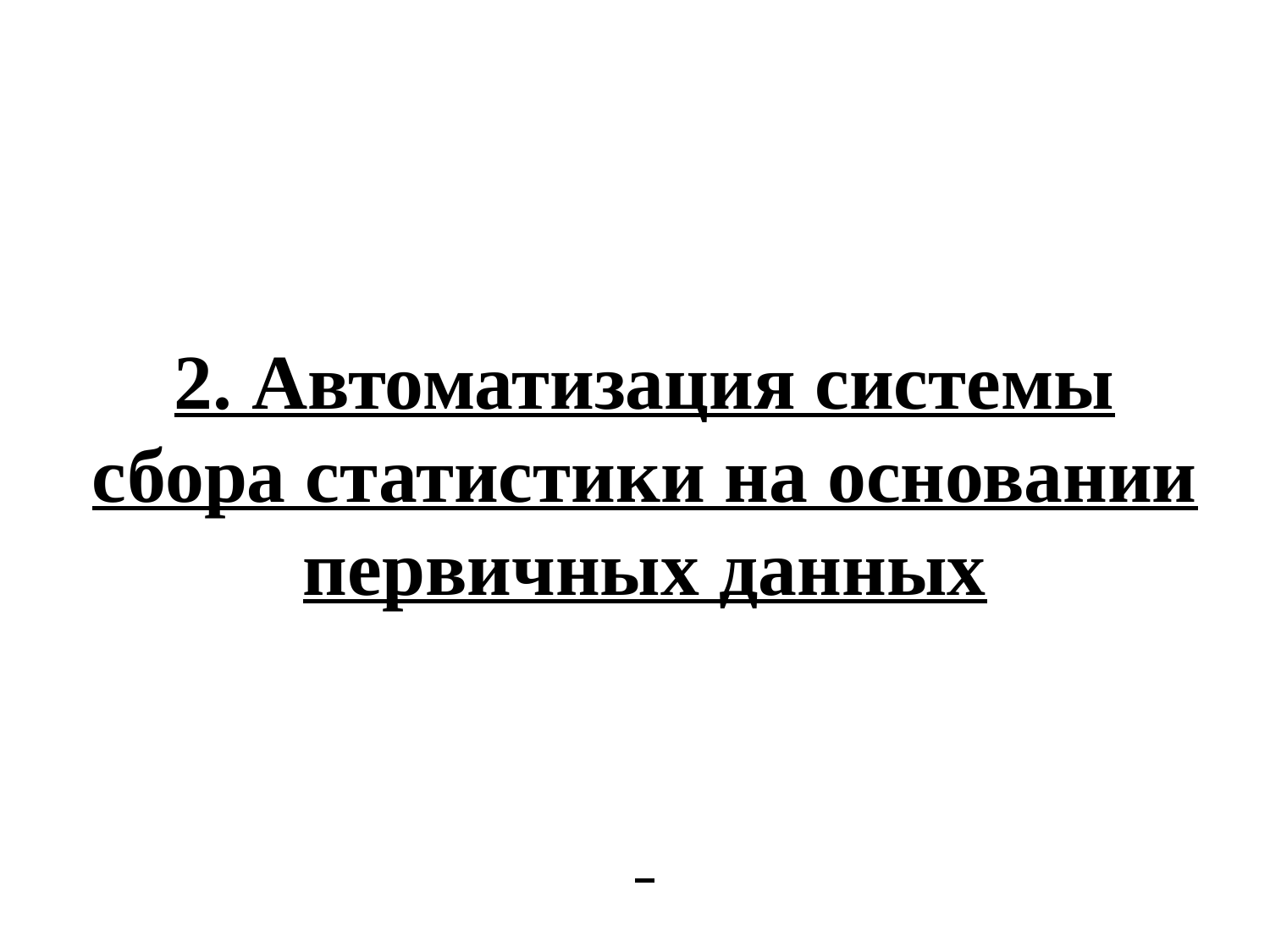

2. Автоматизация системы сбора статистики на основании первичных данных